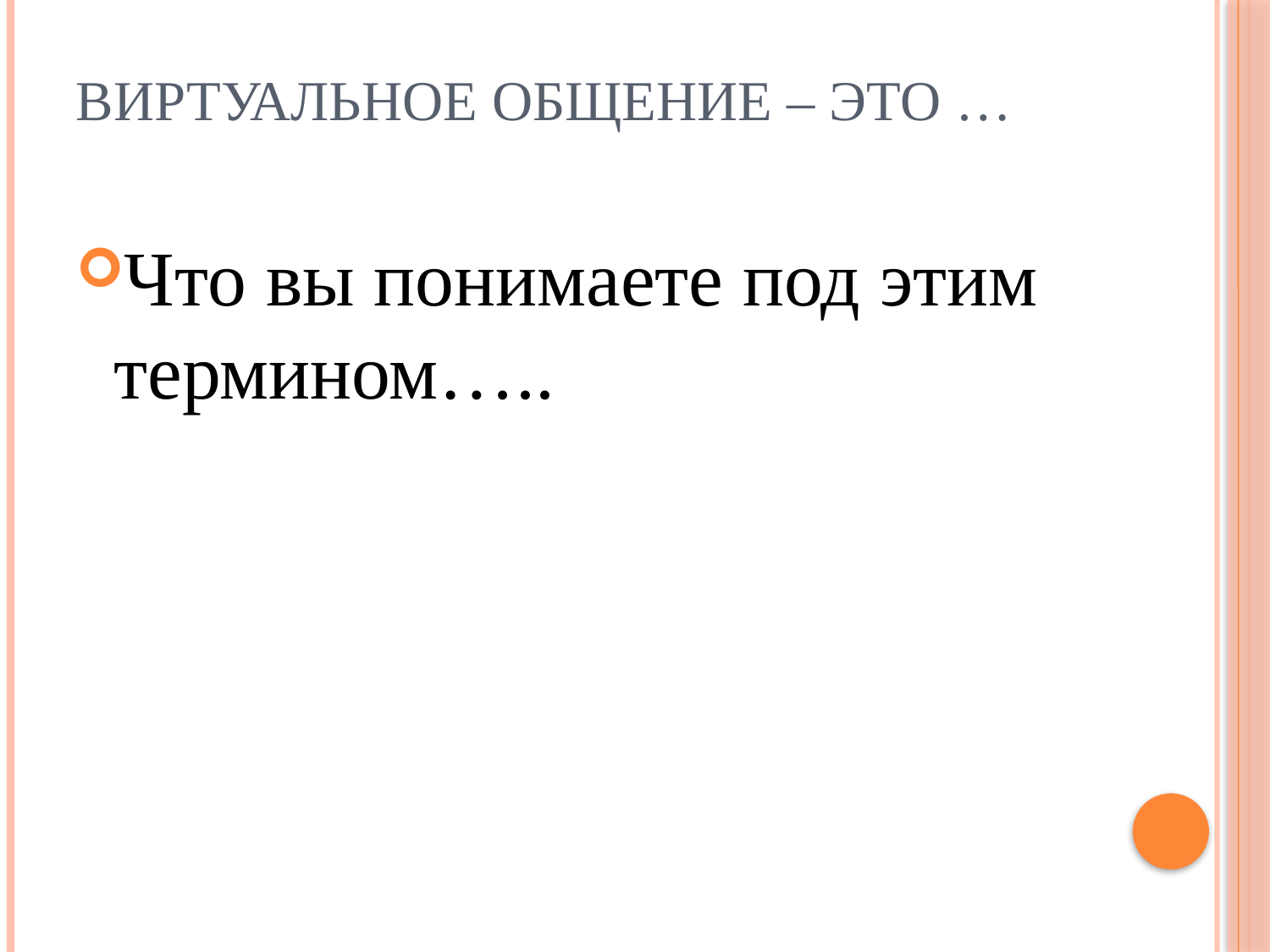

# Виртуальное общение – это …
Что вы понимаете под этим термином…..